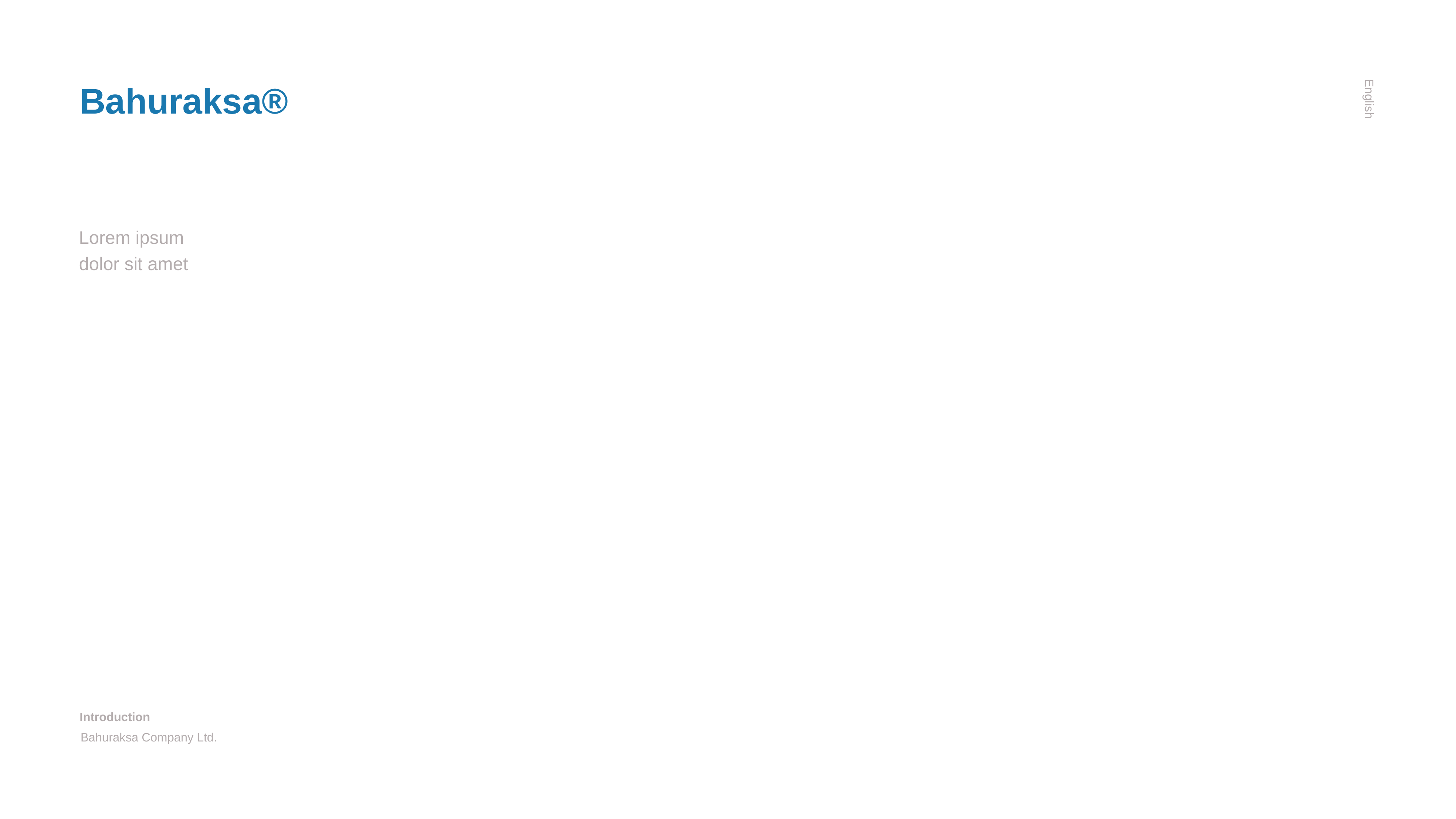

Bahuraksa®

English
Lorem ipsum dolor sit amet

Introduction
Bahuraksa Company Ltd.